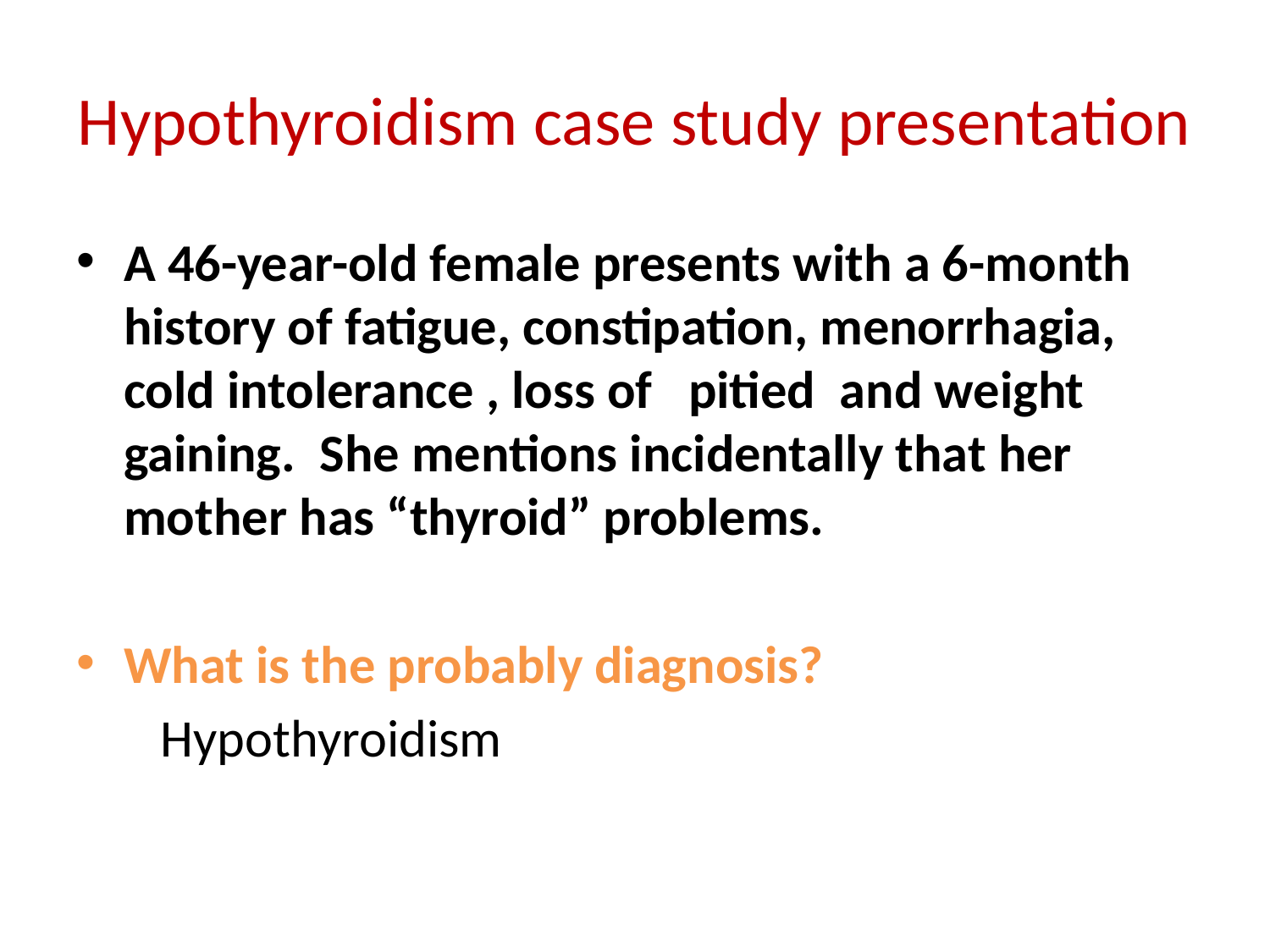

# Hypothyroidism case study presentation
A 46-year-old female presents with a 6-month history of fatigue, constipation, menorrhagia, cold intolerance , loss of   pitied  and weight gaining.  She mentions incidentally that her mother has “thyroid” problems.

What is the probably diagnosis?
       Hypothyroidism